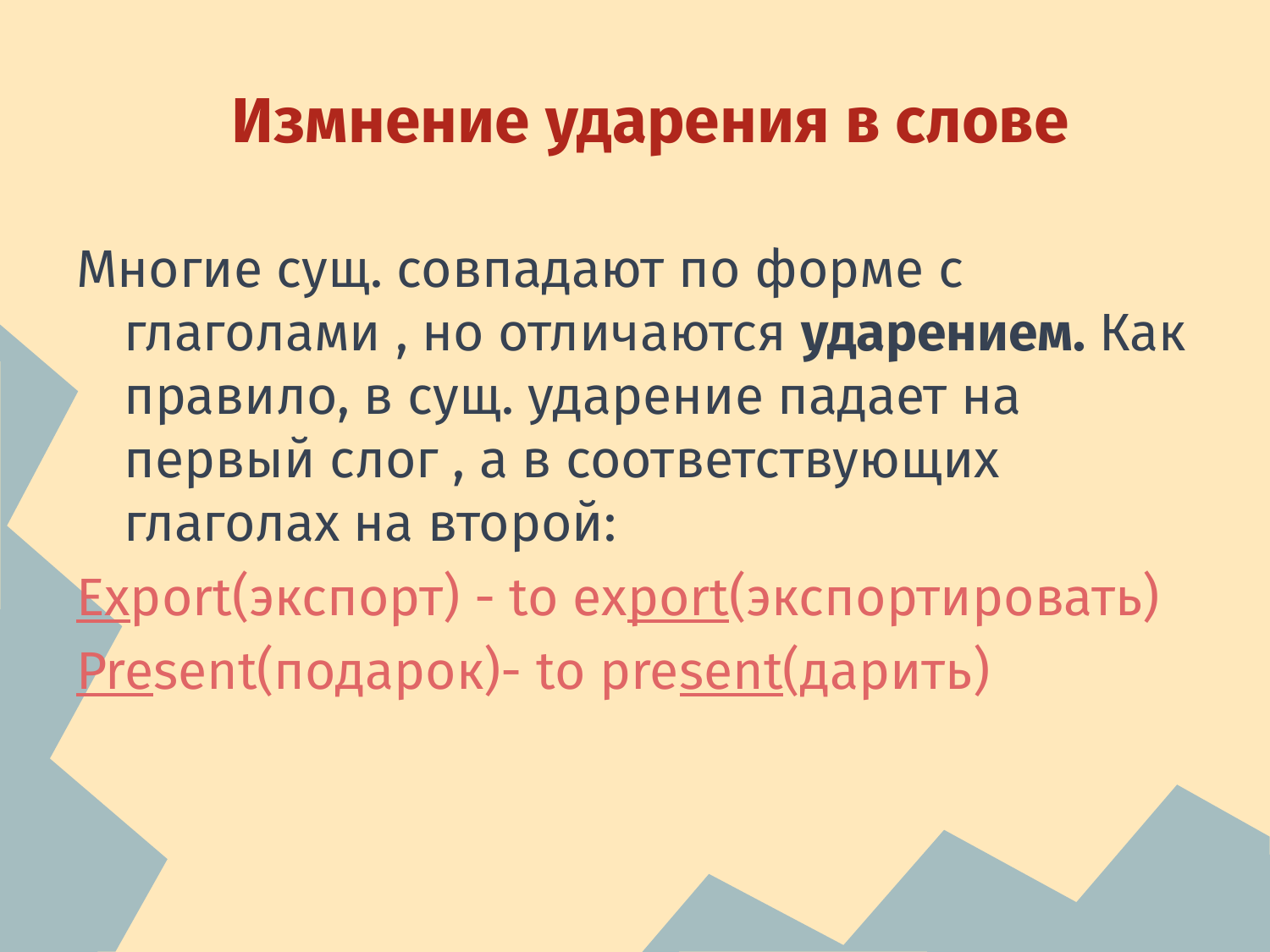

# Измнение ударения в слове
Многие сущ. совпадают по форме с глаголами , но отличаются ударением. Как правило, в сущ. ударение падает на первый слог , а в соответствующих глаголах на второй:
Export(экспорт) - to export(экспортировать)
Present(подарок)- to present(дарить)